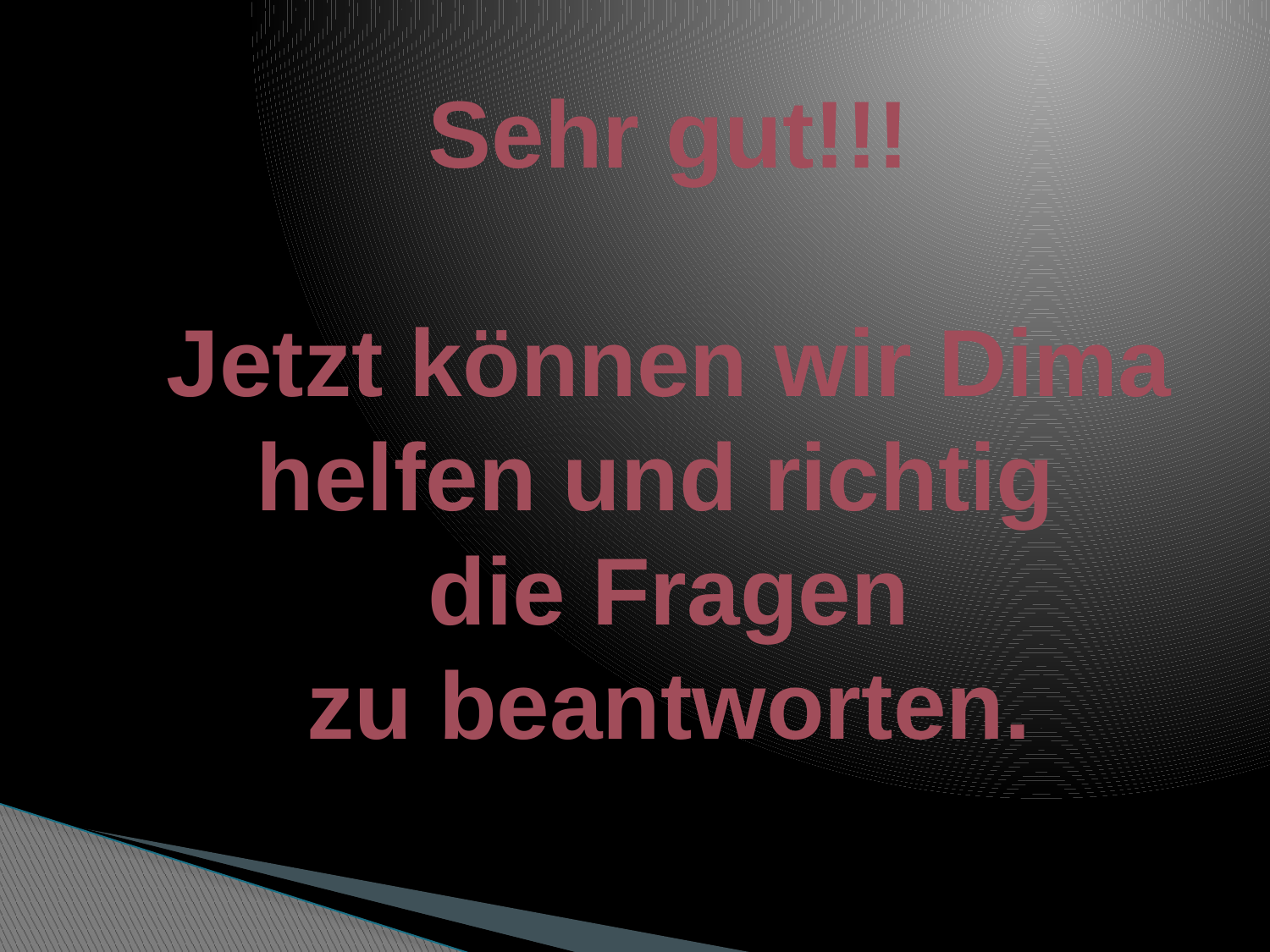

Sehr gut!!!

Jetzt können wir Dima
helfen und richtig
die Fragen
zu beantworten.